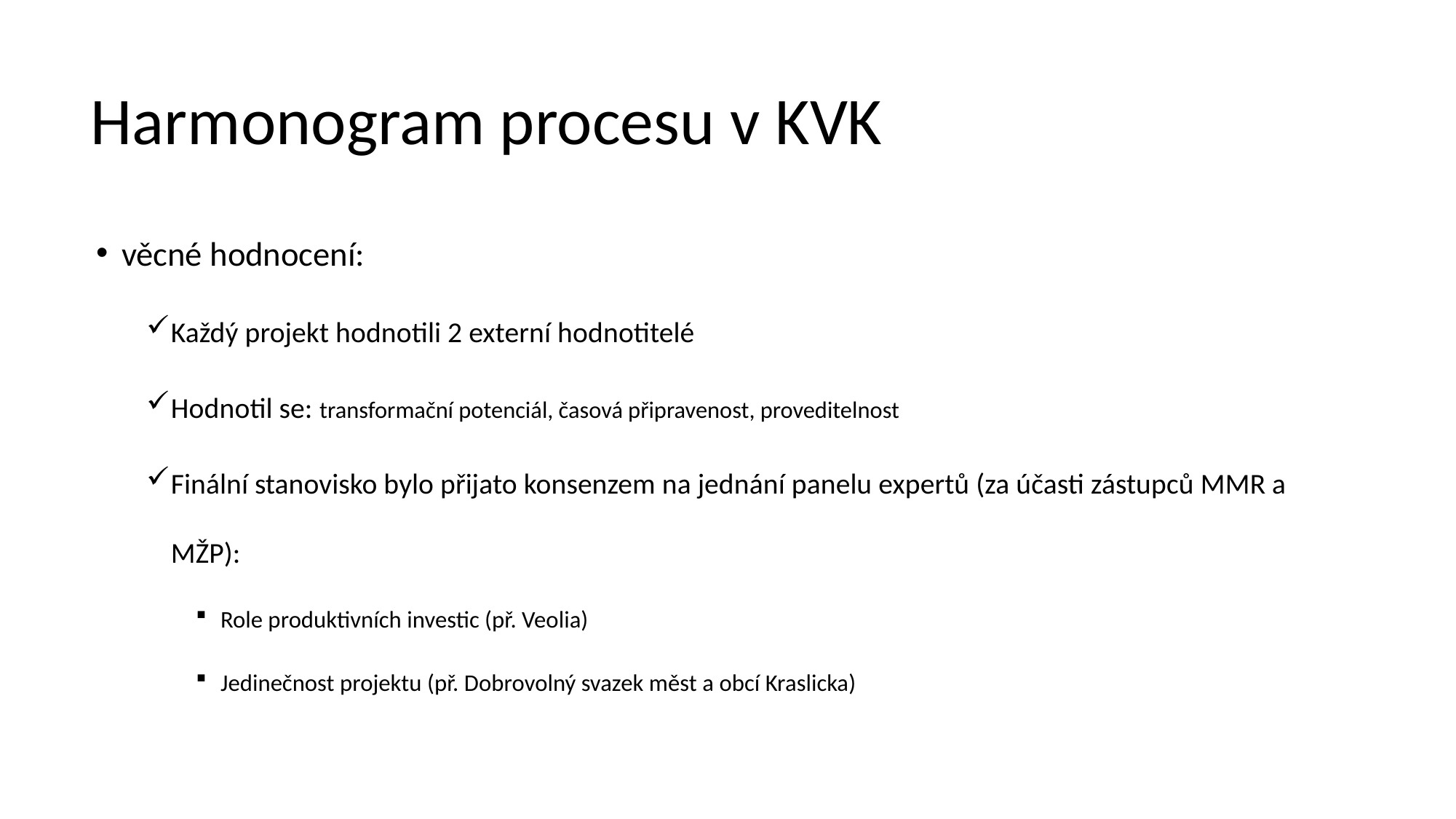

# Harmonogram procesu v KVK
věcné hodnocení:
Každý projekt hodnotili 2 externí hodnotitelé
Hodnotil se: transformační potenciál, časová připravenost, proveditelnost
Finální stanovisko bylo přijato konsenzem na jednání panelu expertů (za účasti zástupců MMR a MŽP):
Role produktivních investic (př. Veolia)
Jedinečnost projektu (př. Dobrovolný svazek měst a obcí Kraslicka)